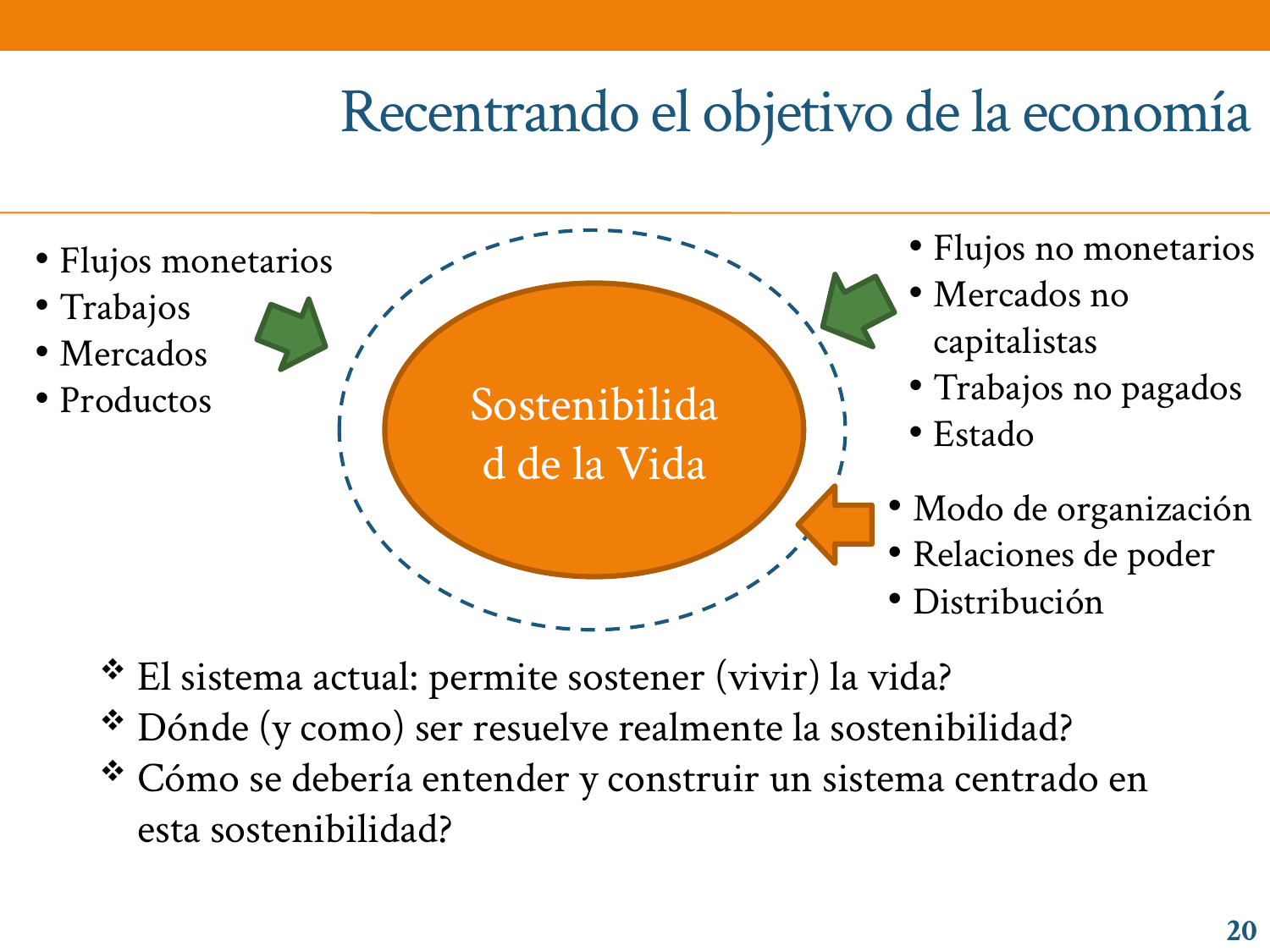

# Recentrando el objetivo de la economía
Flujos no monetarios
Mercados no capitalistas
Trabajos no pagados
Estado
Flujos monetarios
Trabajos
Mercados
Productos

Sostenibilidad de la Vida

Modo de organización
Relaciones de poder
Distribución

El sistema actual: permite sostener (vivir) la vida?
Dónde (y como) ser resuelve realmente la sostenibilidad?
Cómo se debería entender y construir un sistema centrado en esta sostenibilidad?
20